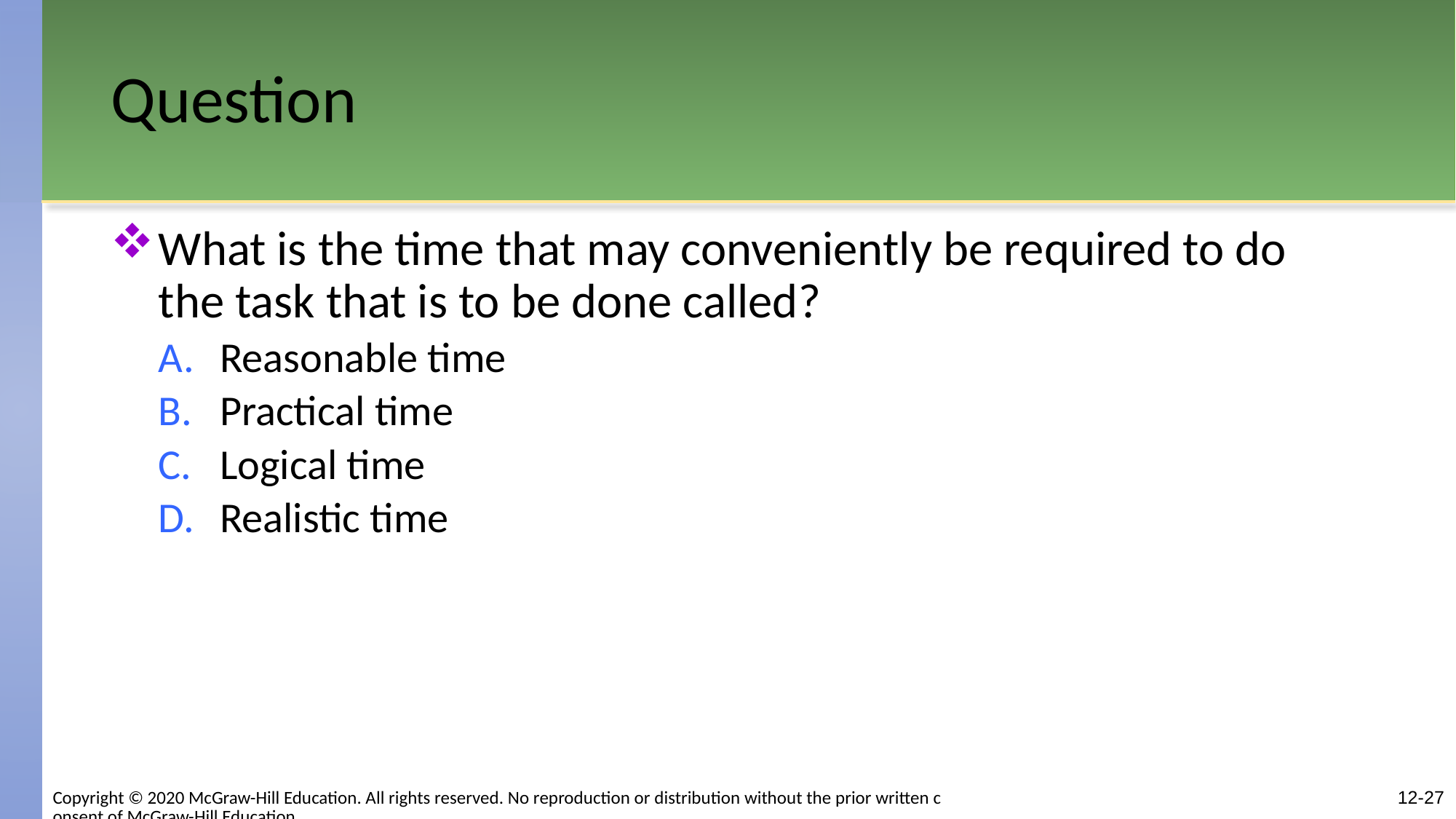

# Question
What is the time that may conveniently be required to do the task that is to be done called?
Reasonable time
Practical time
Logical time
Realistic time
Copyright © 2020 McGraw-Hill Education. All rights reserved. No reproduction or distribution without the prior written consent of McGraw-Hill Education.
12-27